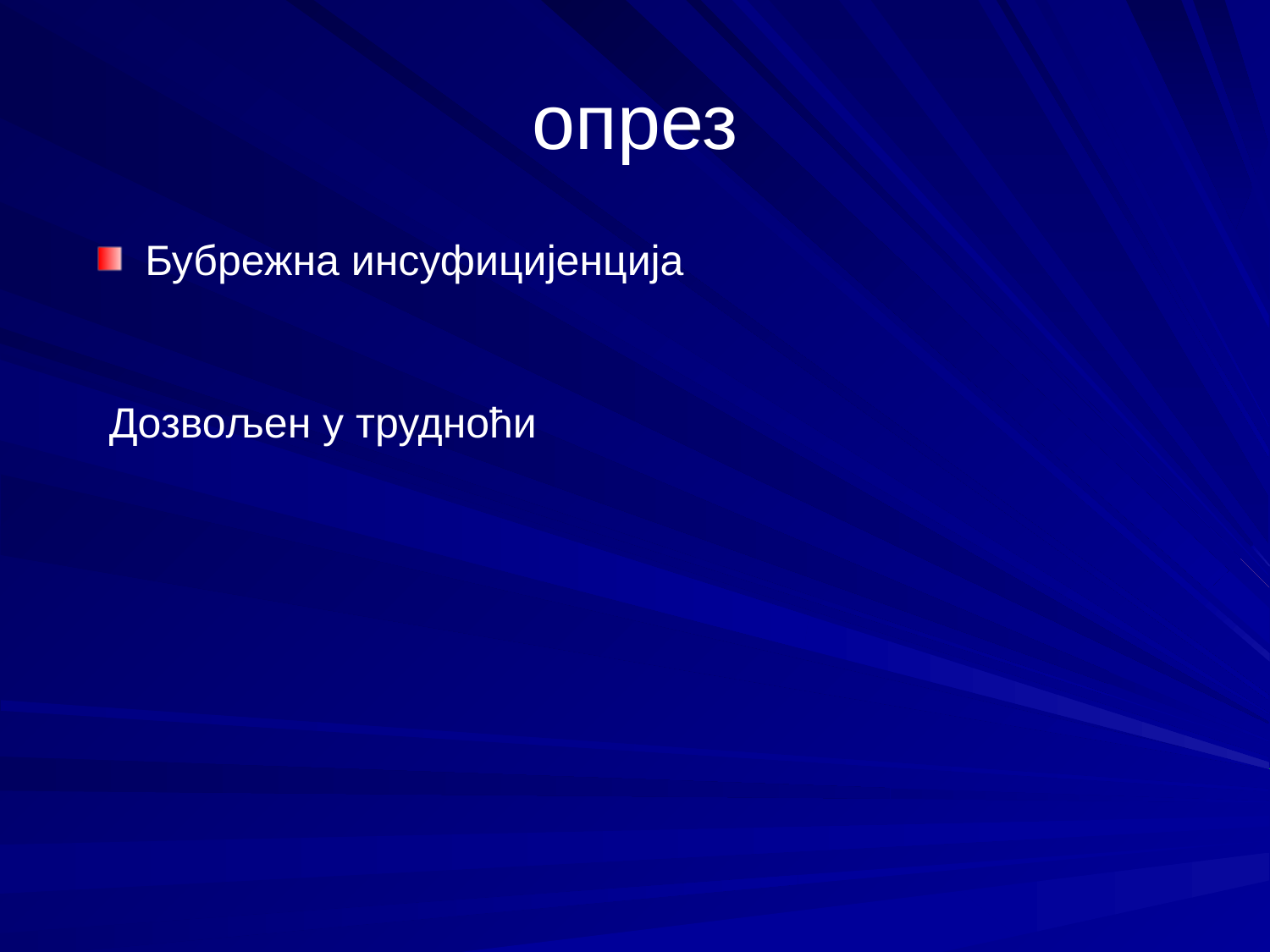

# oпрез
Бубрежна инсуфицијенција

 Дозвољен у трудноћи